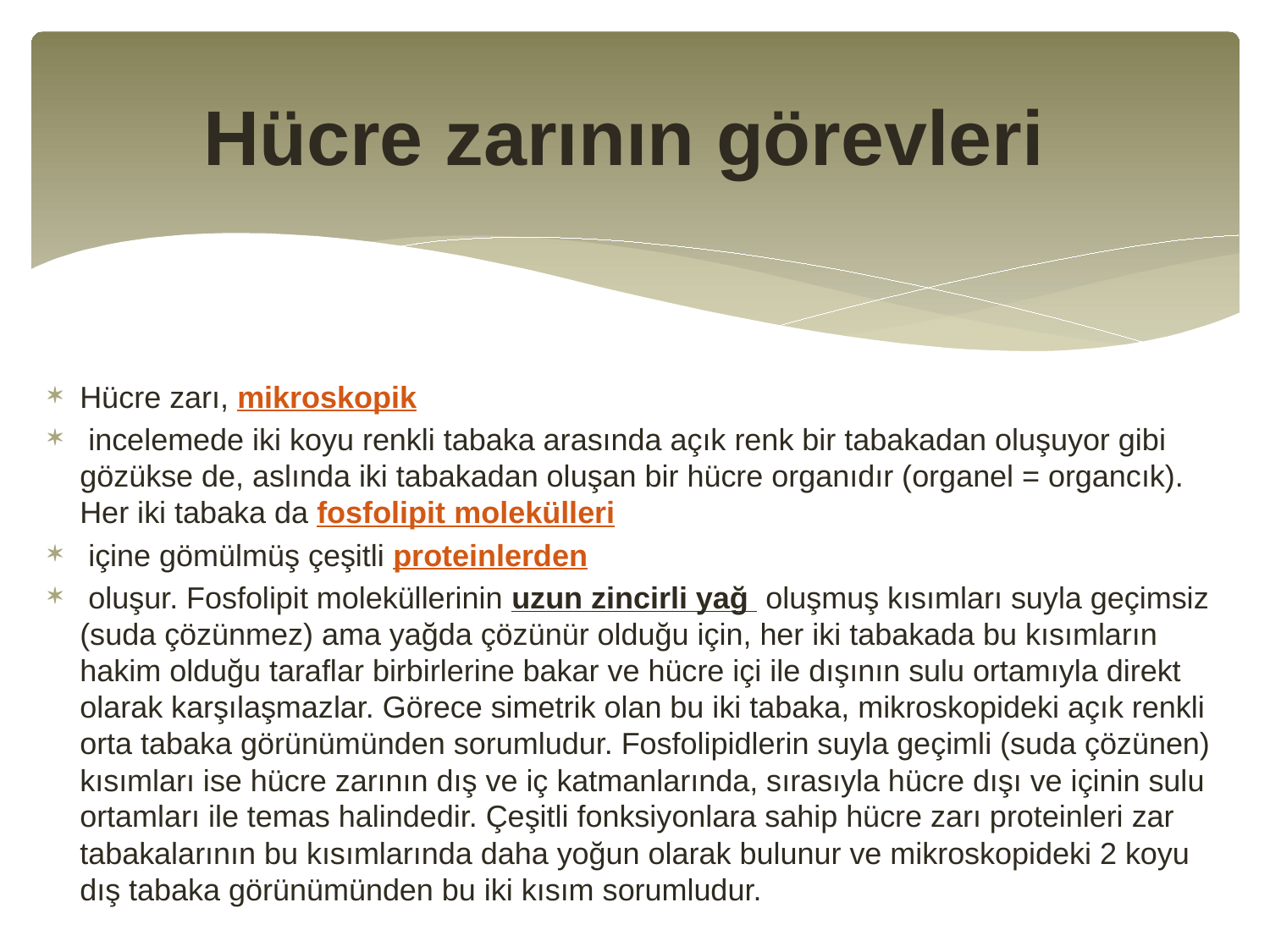

# Hücre zarının görevleri
Hücre zarı, mikroskopik
 incelemede iki koyu renkli tabaka arasında açık renk bir tabakadan oluşuyor gibi gözükse de, aslında iki tabakadan oluşan bir hücre organıdır (organel = organcık). Her iki tabaka da fosfolipit molekülleri
 içine gömülmüş çeşitli proteinlerden
 oluşur. Fosfolipit moleküllerinin uzun zincirli yağ  oluşmuş kısımları suyla geçimsiz (suda çözünmez) ama yağda çözünür olduğu için, her iki tabakada bu kısımların hakim olduğu taraflar birbirlerine bakar ve hücre içi ile dışının sulu ortamıyla direkt olarak karşılaşmazlar. Görece simetrik olan bu iki tabaka, mikroskopideki açık renkli orta tabaka görünümünden sorumludur. Fosfolipidlerin suyla geçimli (suda çözünen) kısımları ise hücre zarının dış ve iç katmanlarında, sırasıyla hücre dışı ve içinin sulu ortamları ile temas halindedir. Çeşitli fonksiyonlara sahip hücre zarı proteinleri zar tabakalarının bu kısımlarında daha yoğun olarak bulunur ve mikroskopideki 2 koyu dış tabaka görünümünden bu iki kısım sorumludur.